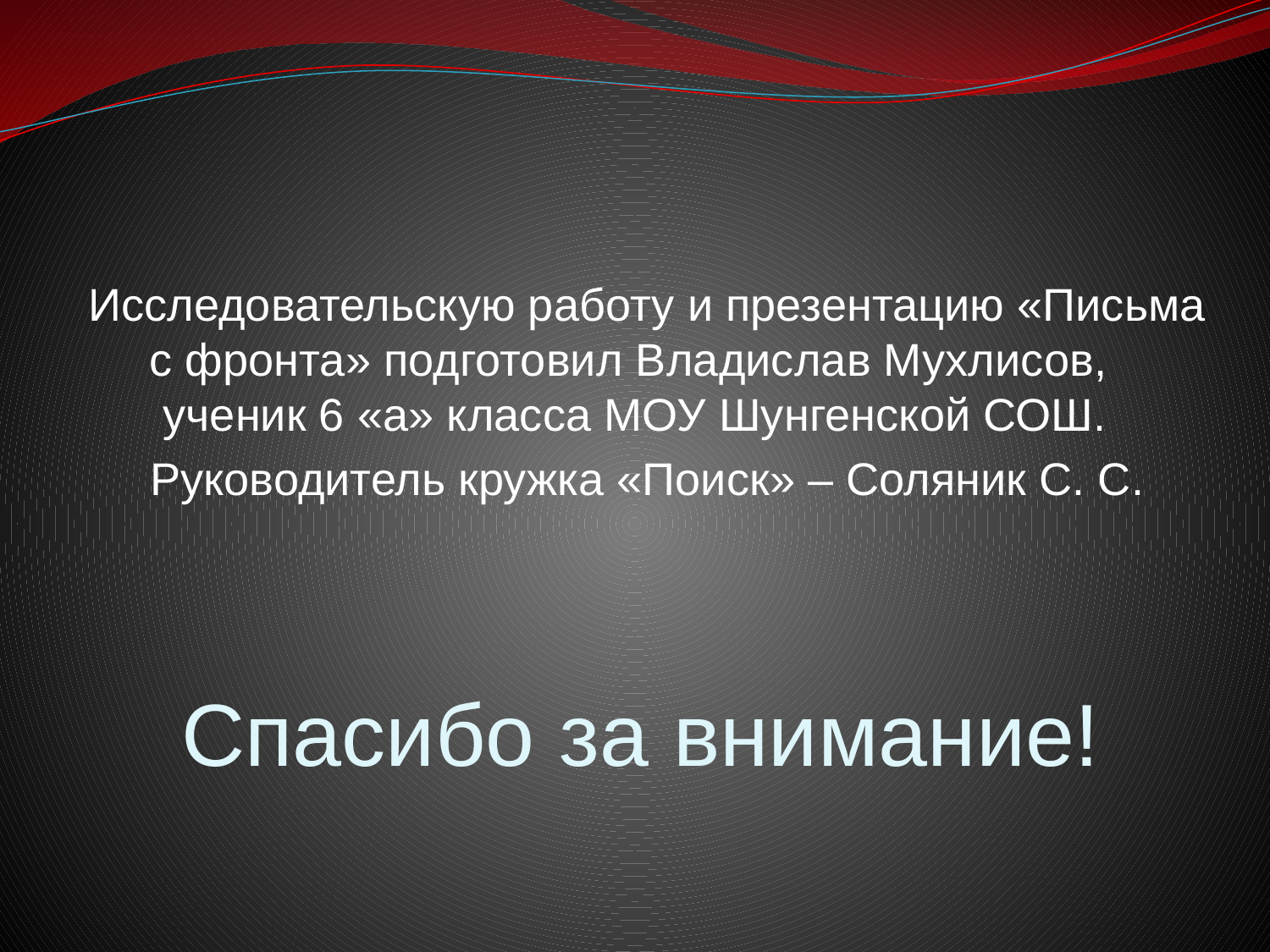

Исследовательскую работу и презентацию «Письма с фронта» подготовил Владислав Мухлисов,
ученик 6 «а» класса МОУ Шунгенской СОШ.
Руководитель кружка «Поиск» – Соляник С. С.
# Спасибо за внимание!